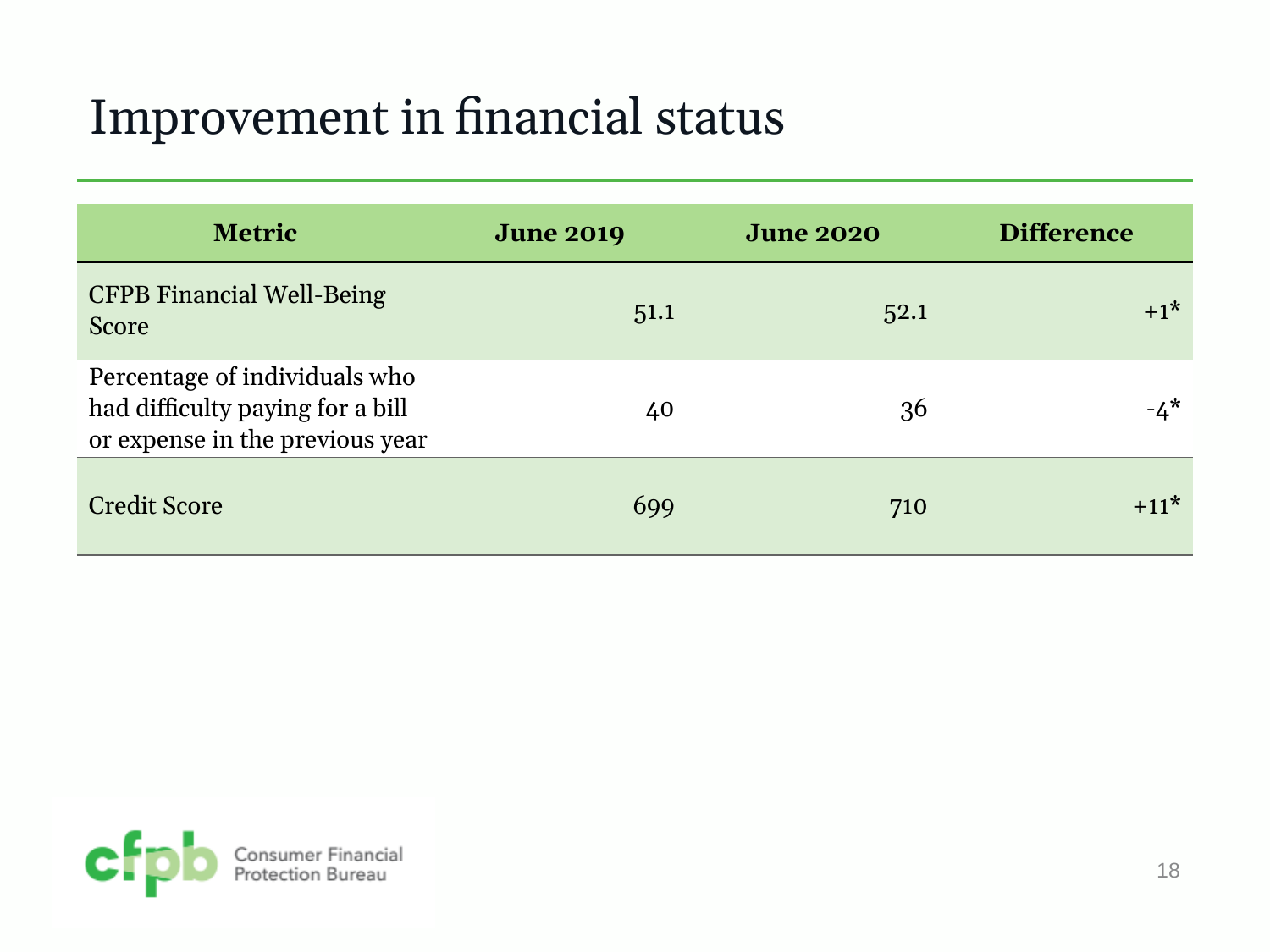

# Improvement in financial status
| Metric | June 2019 | June 2020 | Difference |
| --- | --- | --- | --- |
| CFPB Financial Well-Being Score | 51.1 | 52.1 | +1\* |
| Percentage of individuals who had difficulty paying for a bill or expense in the previous year | 40 | 36 | -4\* |
| Credit Score | 699 | 710 | +11\* |

18